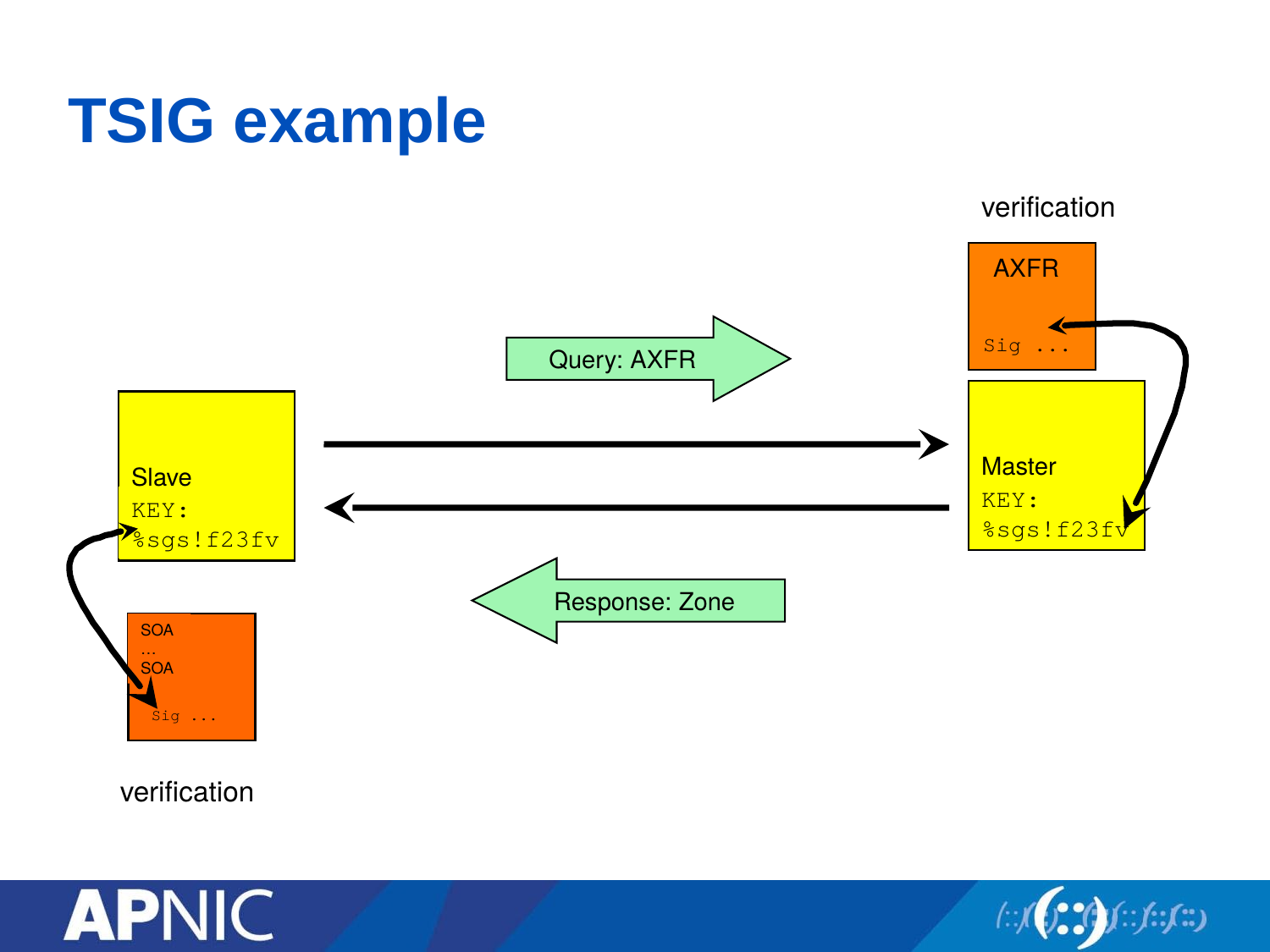

# TSIG example
verification

AXFR

AXFR
Sig ...

Sig ...

Query: AXFR
Master
Slave
Slave
KEY:
%sgs!f23fv

KEY:
%sgs!f23fv
KEY:
%sgs!f23fv

verification

Sig ...

Response: Zone

SOA
…
SOA
Sig ...

SOA
…
SOA